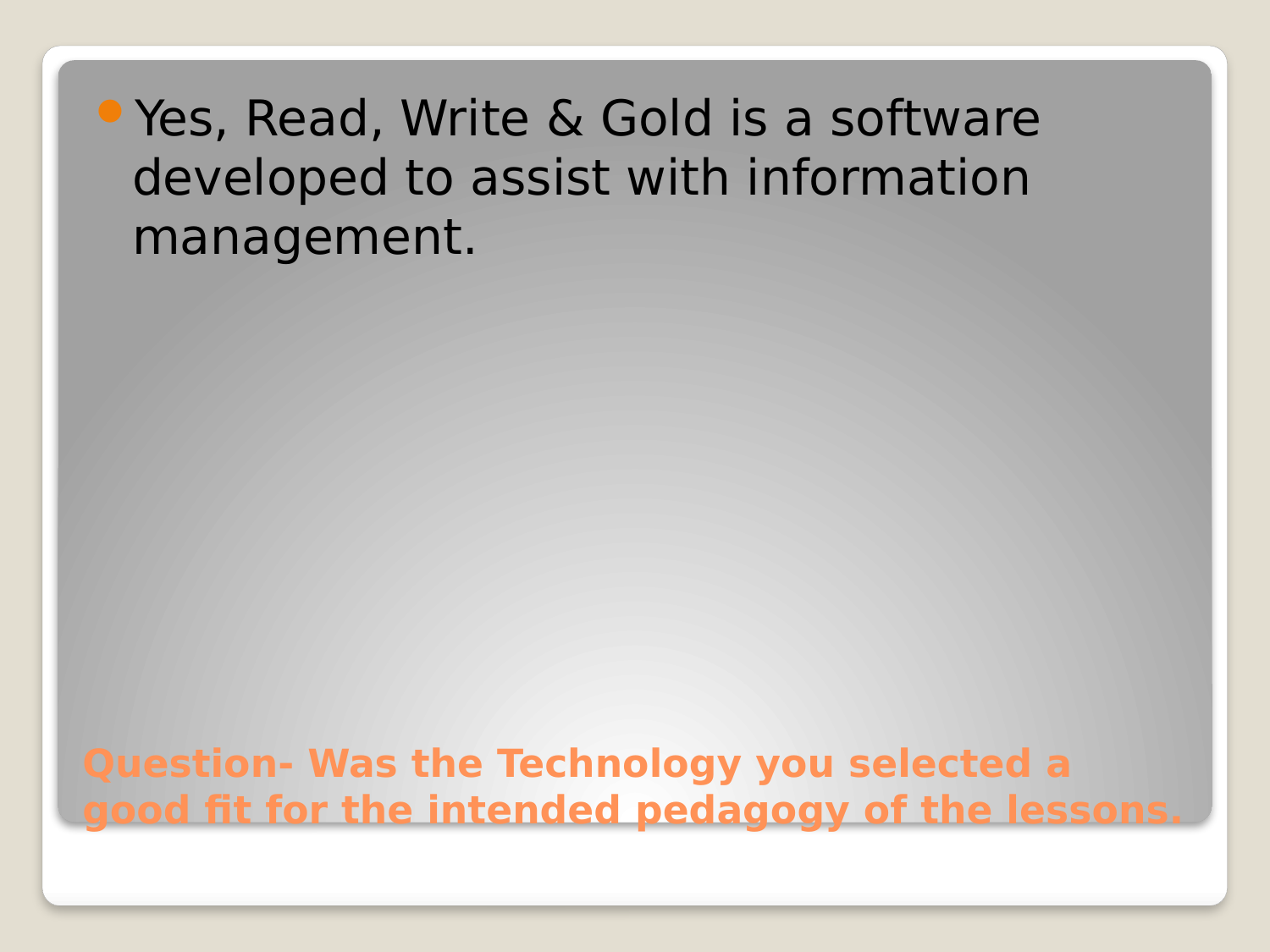

Yes, Read, Write & Gold is a software developed to assist with information management.
# Question- Was the Technology you selected a good fit for the intended pedagogy of the lessons.